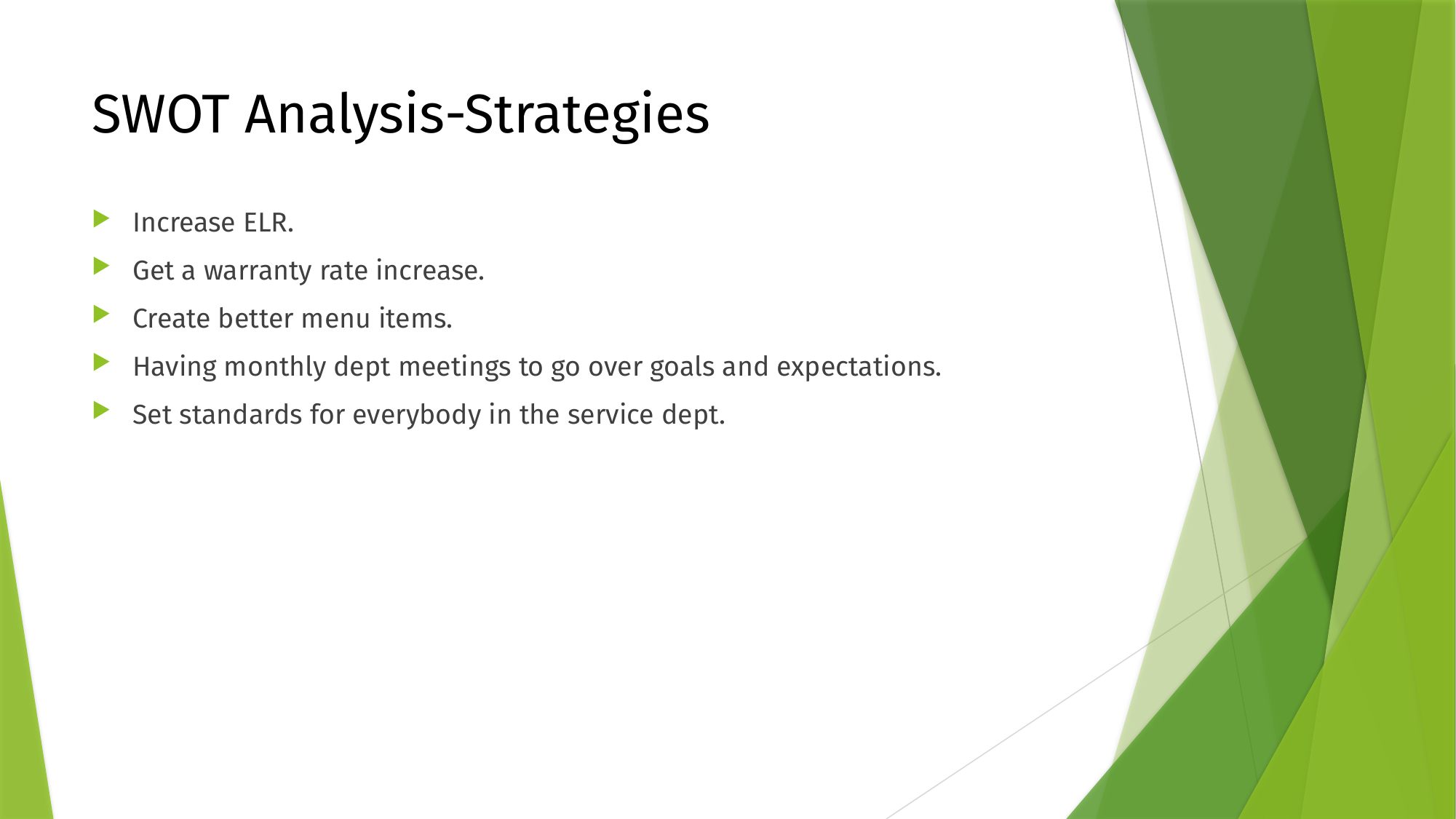

# SWOT Analysis-Strategies
Increase ELR.
Get a warranty rate increase.
Create better menu items.
Having monthly dept meetings to go over goals and expectations.
Set standards for everybody in the service dept.